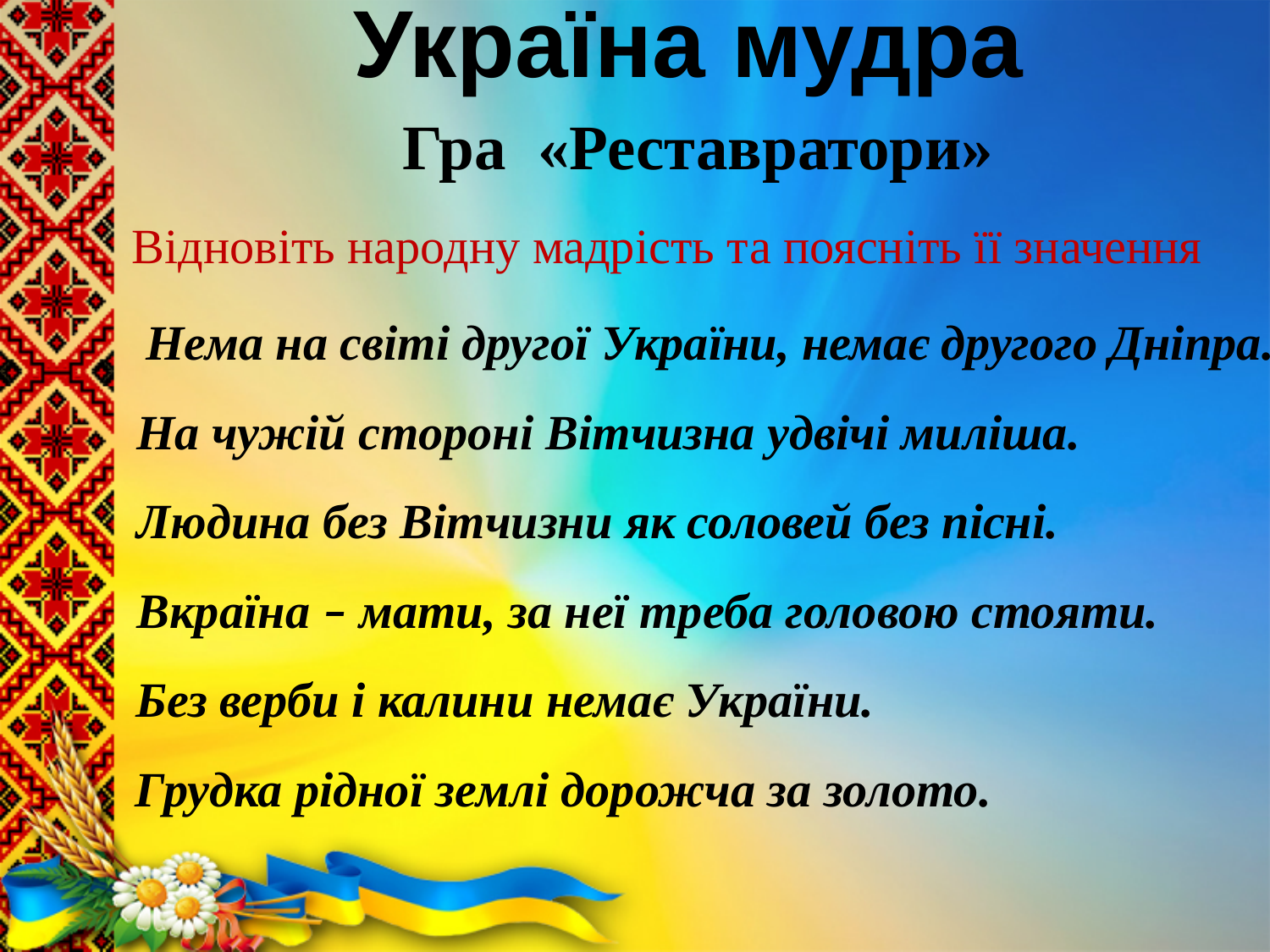

# Україна мудра
Гра  «Реставратори»
Відновіть народну мадрість та поясніть її значення
Нема на світі другої України, немає другого Дніпра.
На чужій стороні Вітчизна удвічі миліша.
Людина без Вітчизни як соловей без пісні.
Вкраїна – мати, за неї треба головою стояти.
Без верби і калини немає України.
Грудка рідної землі дорожча за золото.